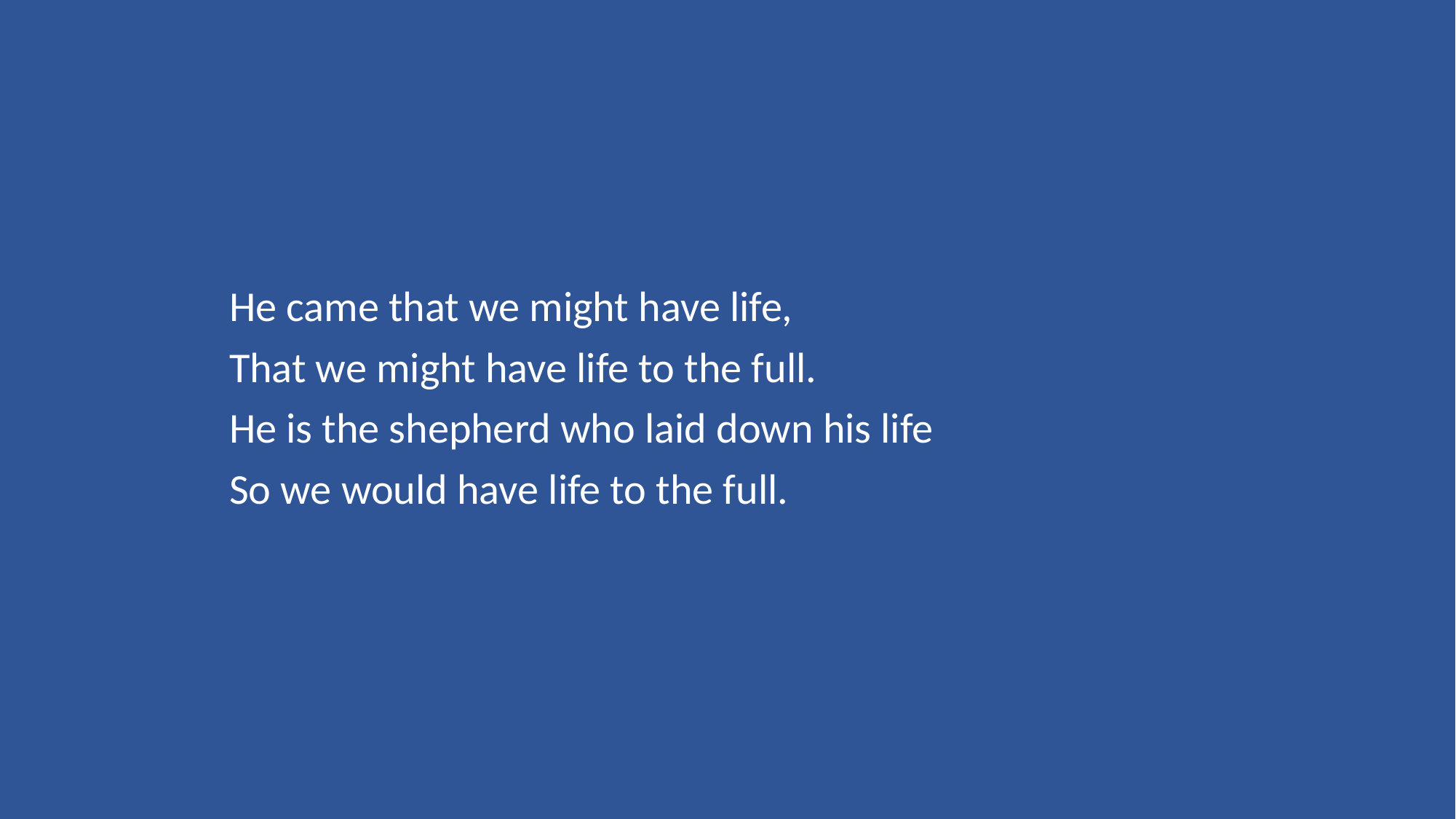

He came that we might have life,
That we might have life to the full.
He is the shepherd who laid down his life
So we would have life to the full.